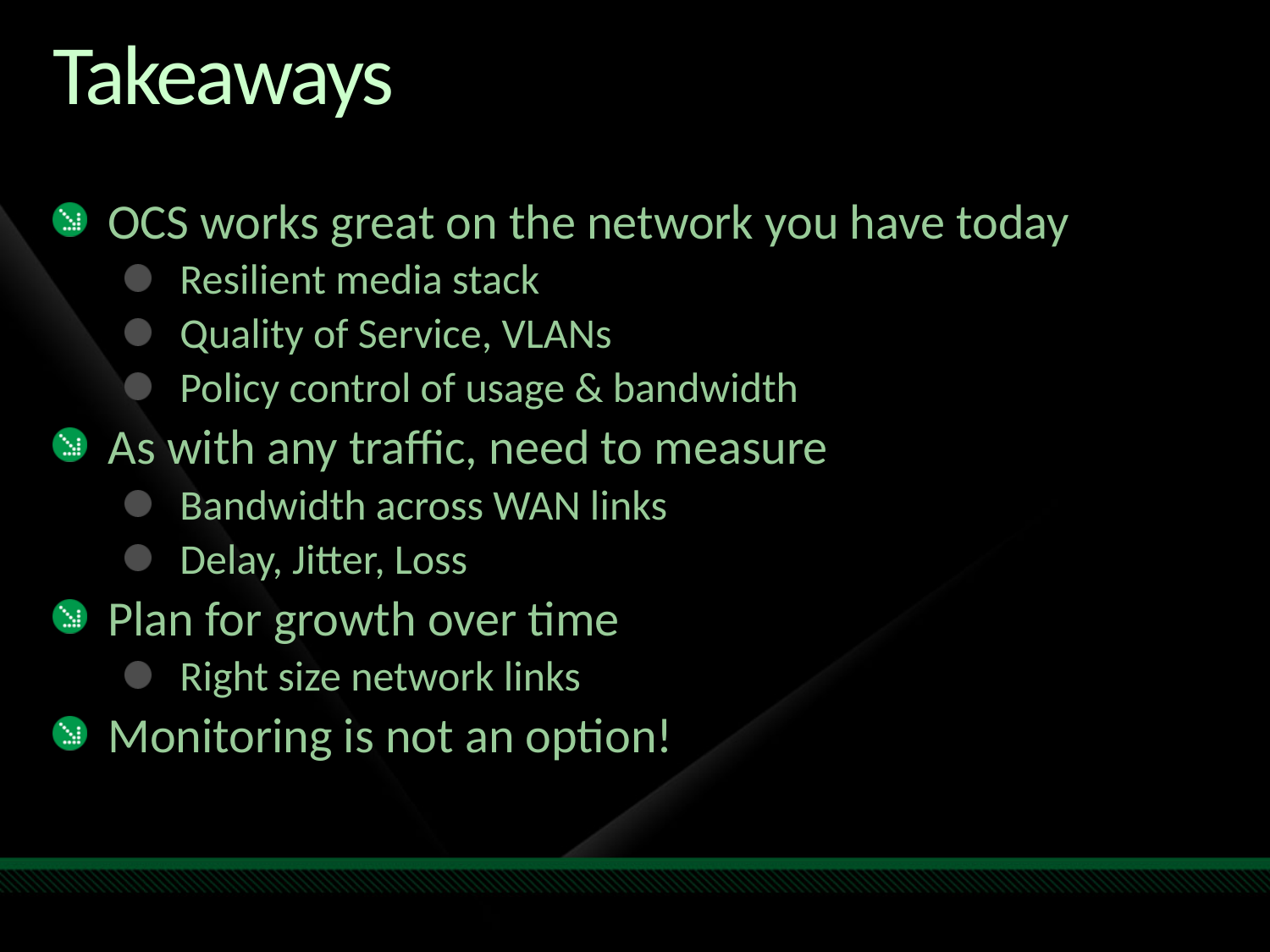

# Takeaways
OCS works great on the network you have today
Resilient media stack
Quality of Service, VLANs
Policy control of usage & bandwidth
As with any traffic, need to measure
Bandwidth across WAN links
Delay, Jitter, Loss
Plan for growth over time
Right size network links
Monitoring is not an option!